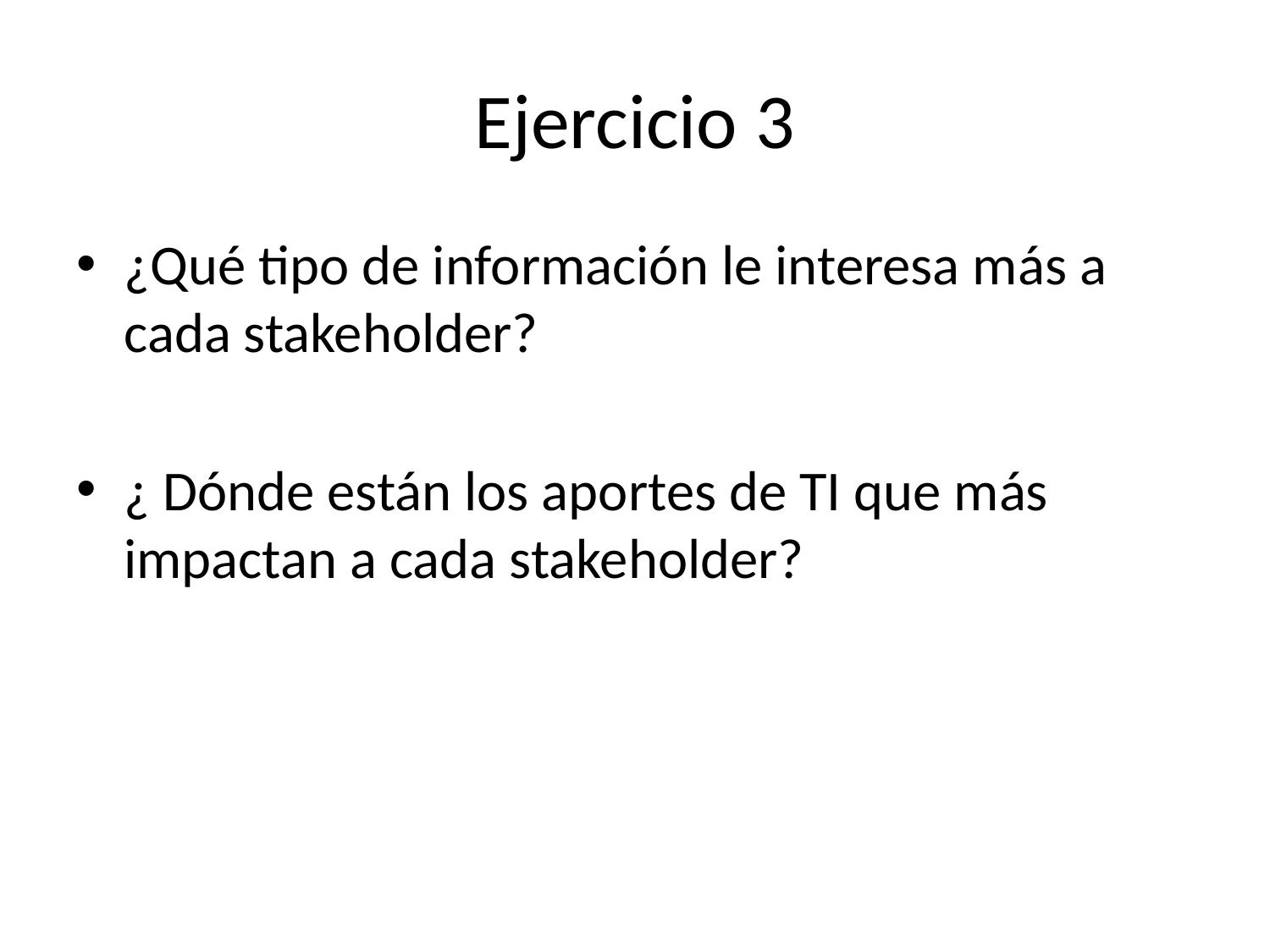

# Ejercicio 3
¿Qué tipo de información le interesa más a cada stakeholder?

¿ Dónde están los aportes de TI que más impactan a cada stakeholder?